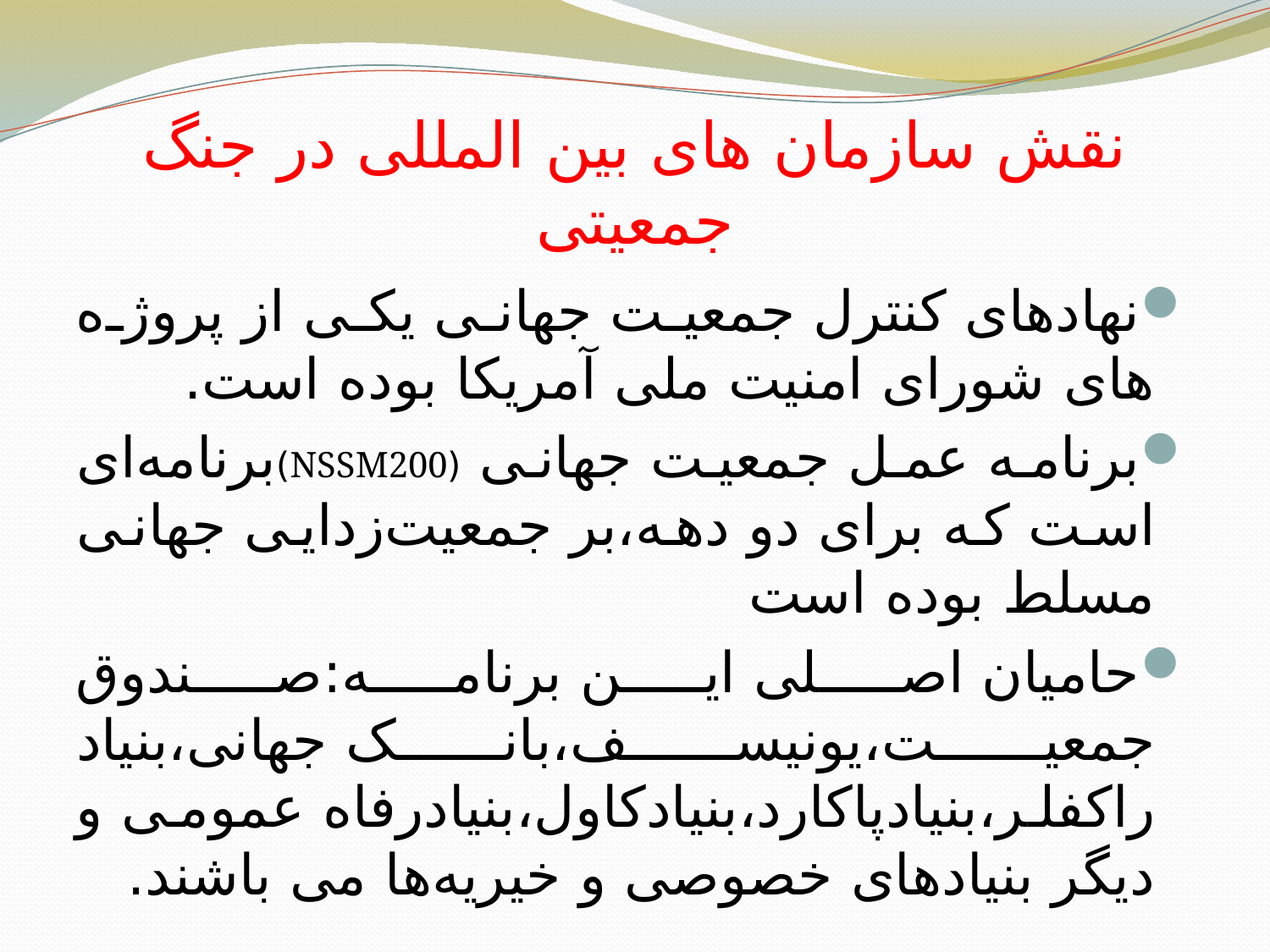

# نقش سازمان های بین المللی در جنگ جمعیتی
نهادهای کنترل جمعیت جهانی یکی از پروژه های شورای امنیت ملی آمریکا بوده است.
برنامه عمل جمعیت جهانی (NSSM200)برنامه‌ای است که برای دو دهه،بر جمعیت‌زدایی جهانی مسلط بوده است
حامیان اصلی این برنامه:صندوق جمعيت،یونیسف،بانک جهانی،بنیاد راکفلر،بنیادپاکارد،بنیادکاول،بنیادرفاه عمومی و دیگر بنیادهای خصوصی و خیریه‌ها می باشند.